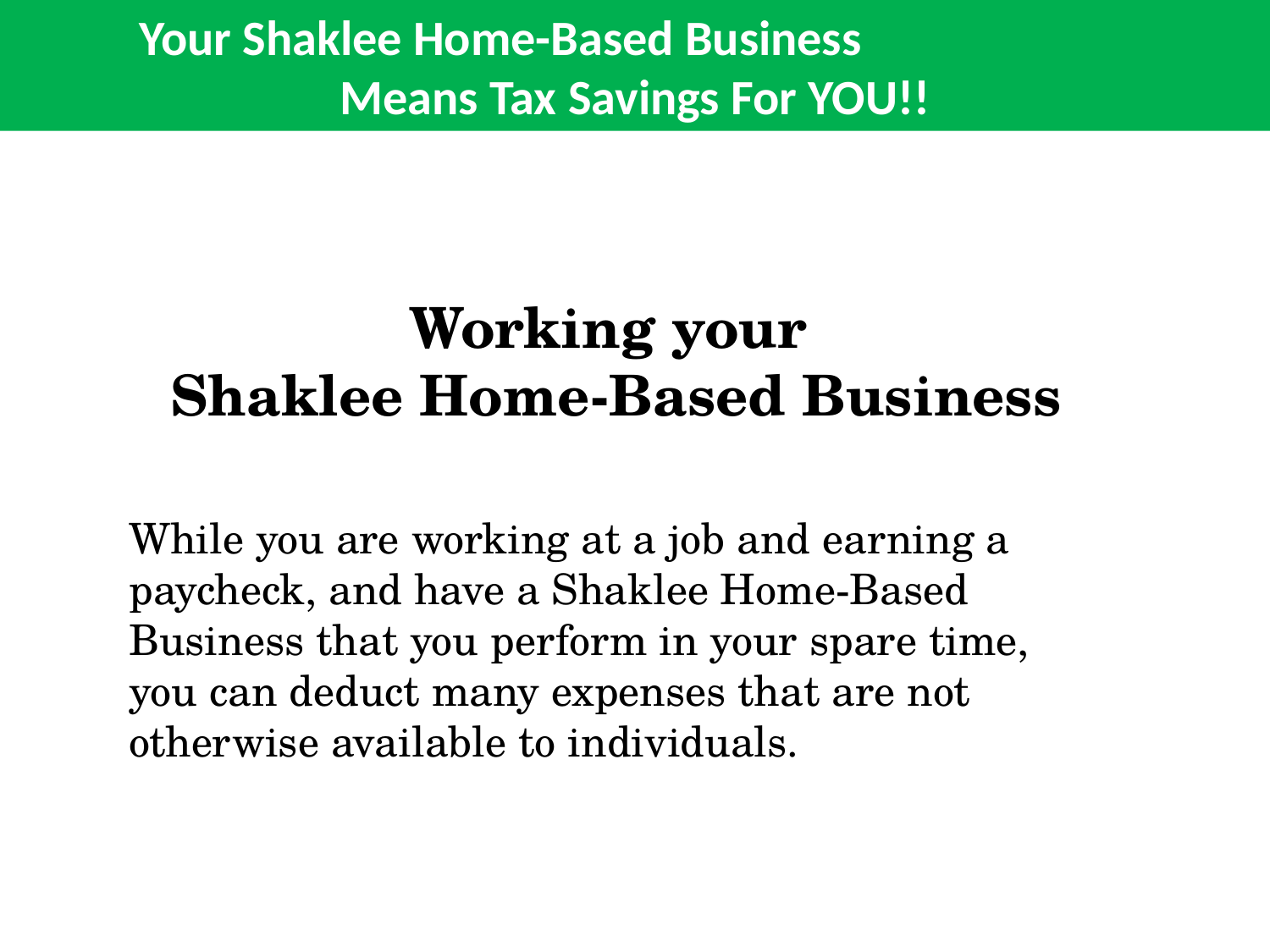

Your Shaklee Home-Based Business
Means Tax Savings For YOU!!

Working your
Shaklee Home-Based Business

While you are working at a job and earning a paycheck, and have a Shaklee Home-Based Business that you perform in your spare time, you can deduct many expenses that are not otherwise available to individuals.